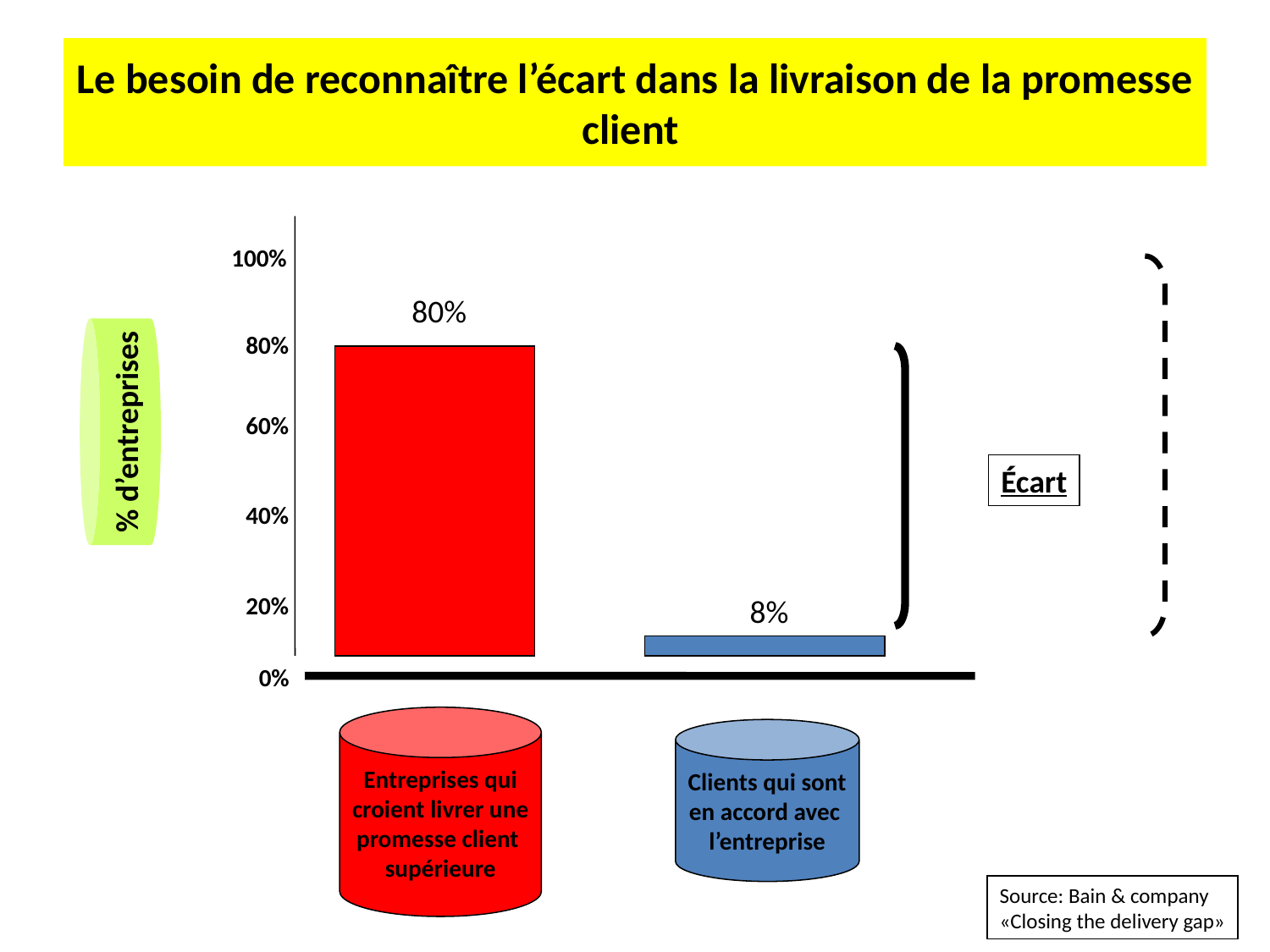

# Le besoin de reconnaître l’écart dans la livraison de la promesse client

100%

80%
80%

60%
% d’entreprises
Écart
40%
20%
8%

0%

Entreprises qui
croient livrer une
promesse client
supérieure
Clients qui sont
en accord avec
l’entreprise
Source: Bain & company
«Closing the delivery gap»